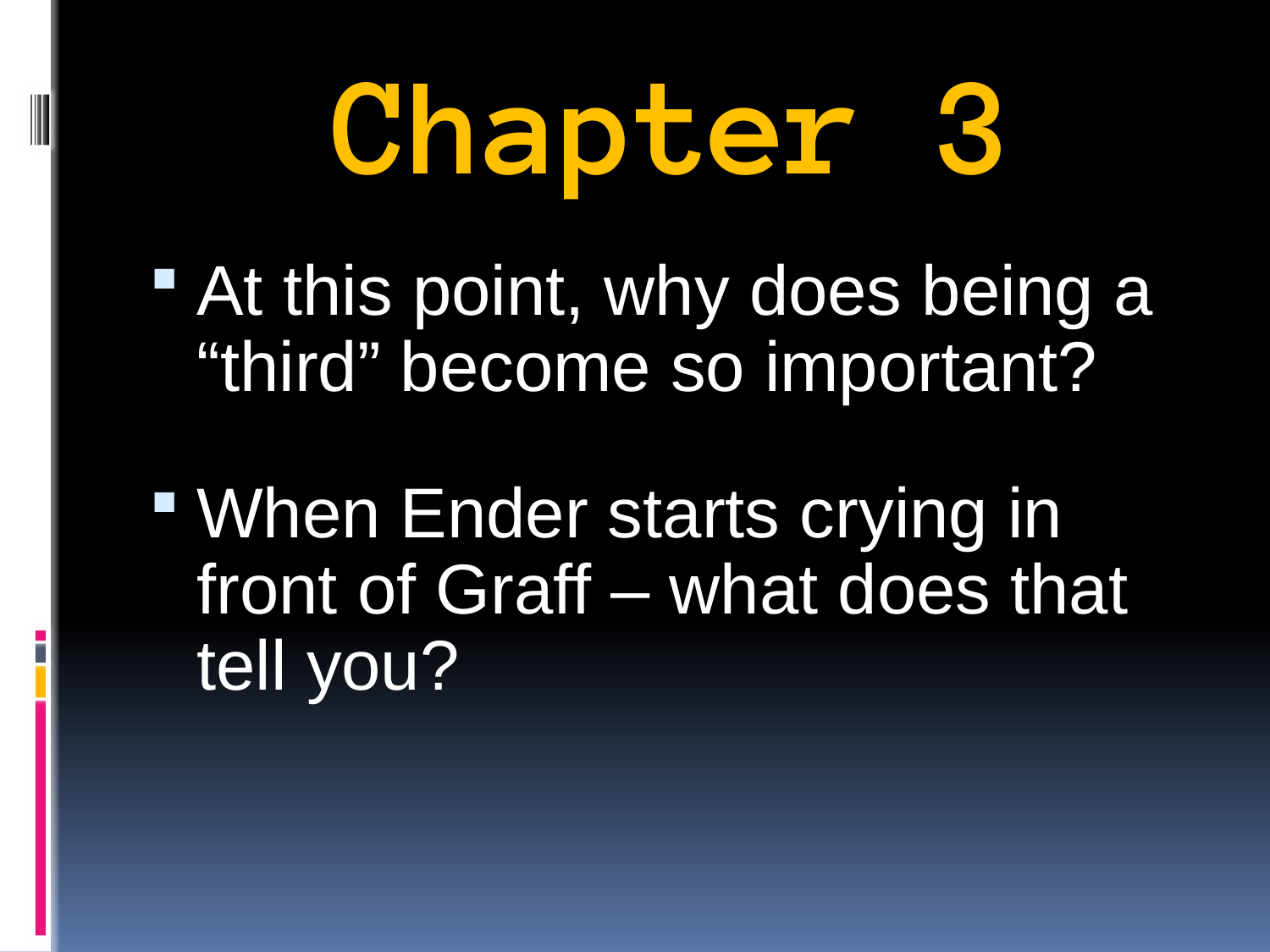

At this point, why does being a “third” become so important?

When Ender starts crying in front of Graff – what does that tell you?
Chapter 3